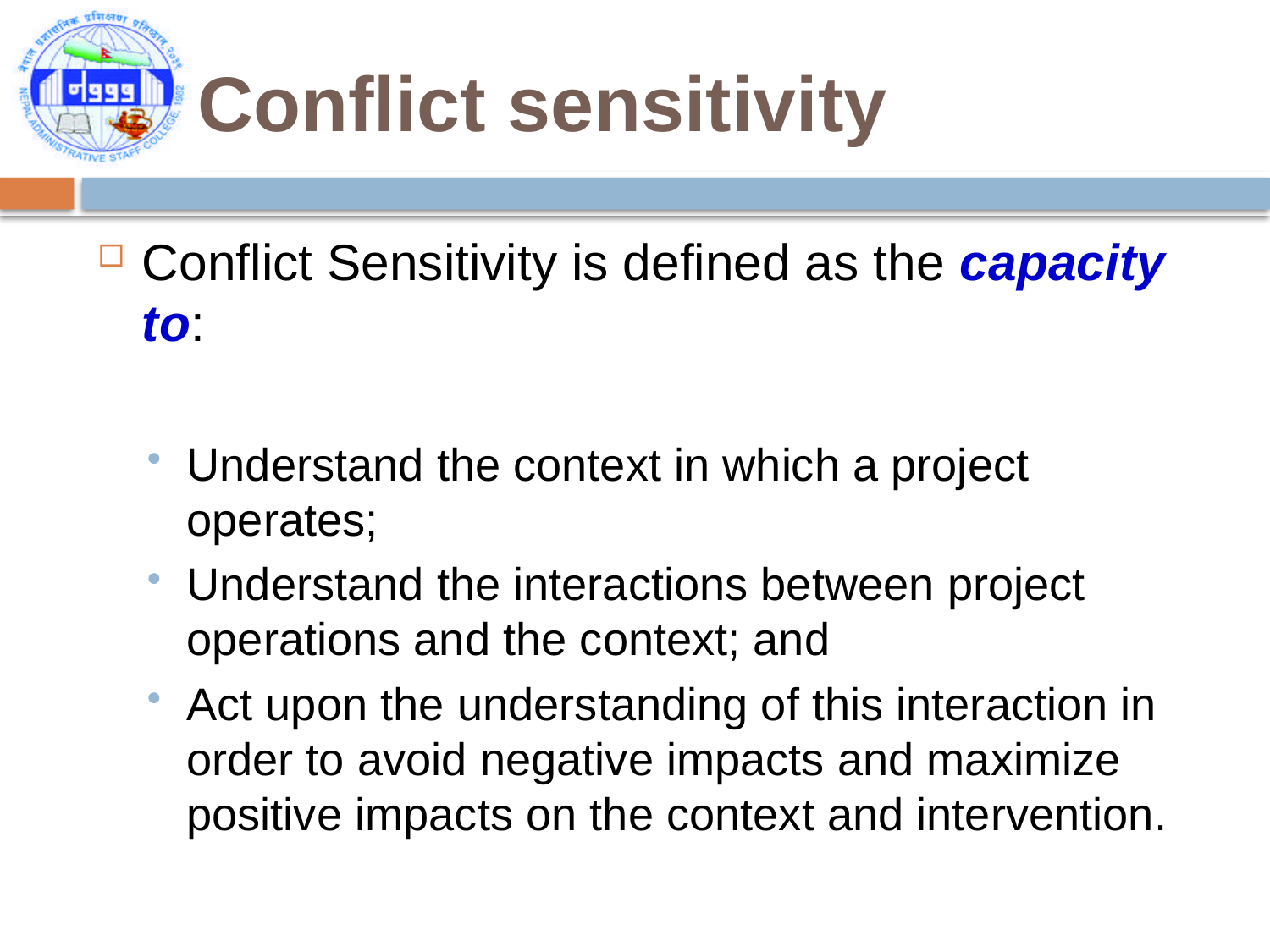

# Conflict sensitivity
Conflict Sensitivity is defined as the capacity to:

Understand the context in which a project operates;
Understand the interactions between project operations and the context; and
Act upon the understanding of this interaction in order to avoid negative impacts and maximize positive impacts on the context and intervention.